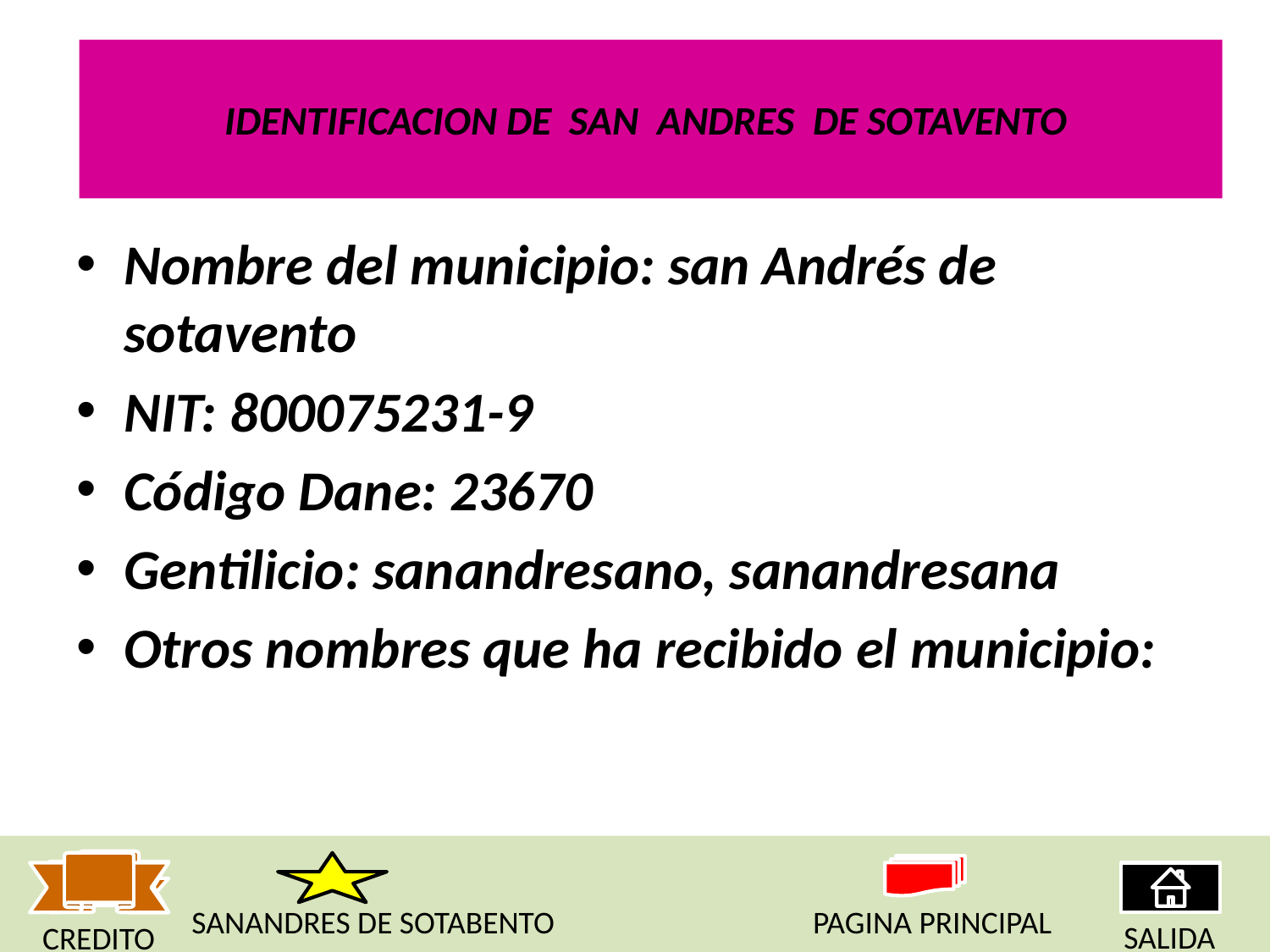

# IDENTIFICACION DE  SAN  ANDRES  DE SOTAVENTO
Nombre del municipio: san Andrés de sotavento
NIT: 800075231-9
Código Dane: 23670
Gentilicio: sanandresano, sanandresana
Otros nombres que ha recibido el municipio:

SANANDRES DE SOTABENTO
PAGINA PRINCIPAL
SALIDA
CREDITO